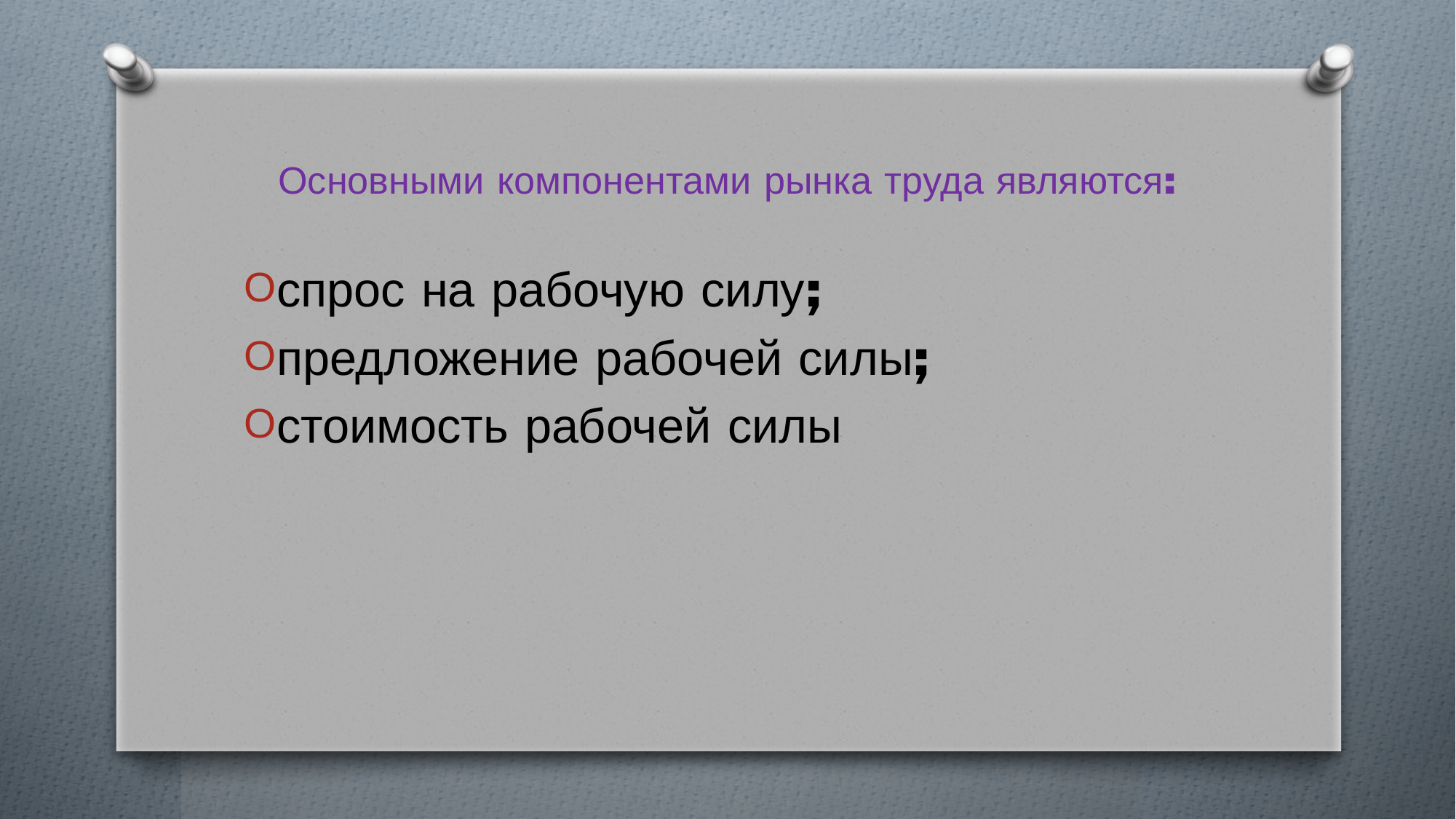

# Основными компонентами рынка труда являются:
спрос на рабочую силу;
предложение рабочей силы;
стоимость рабочей силы